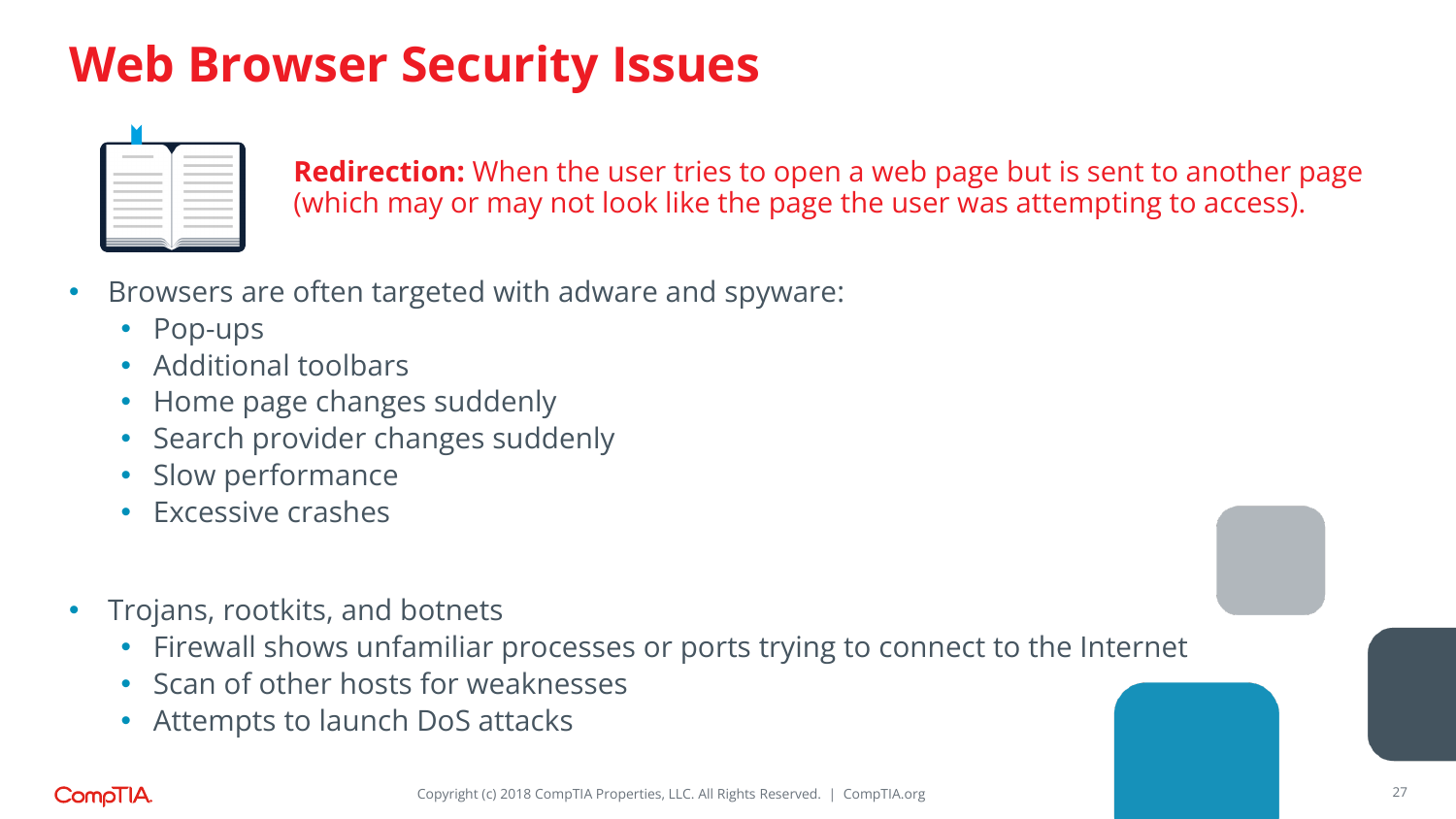

# Web Browser Security Issues
Redirection: When the user tries to open a web page but is sent to another page (which may or may not look like the page the user was attempting to access).
Browsers are often targeted with adware and spyware:
Pop-ups
Additional toolbars
Home page changes suddenly
Search provider changes suddenly
Slow performance
Excessive crashes

Trojans, rootkits, and botnets
Firewall shows unfamiliar processes or ports trying to connect to the Internet
Scan of other hosts for weaknesses
Attempts to launch DoS attacks
27